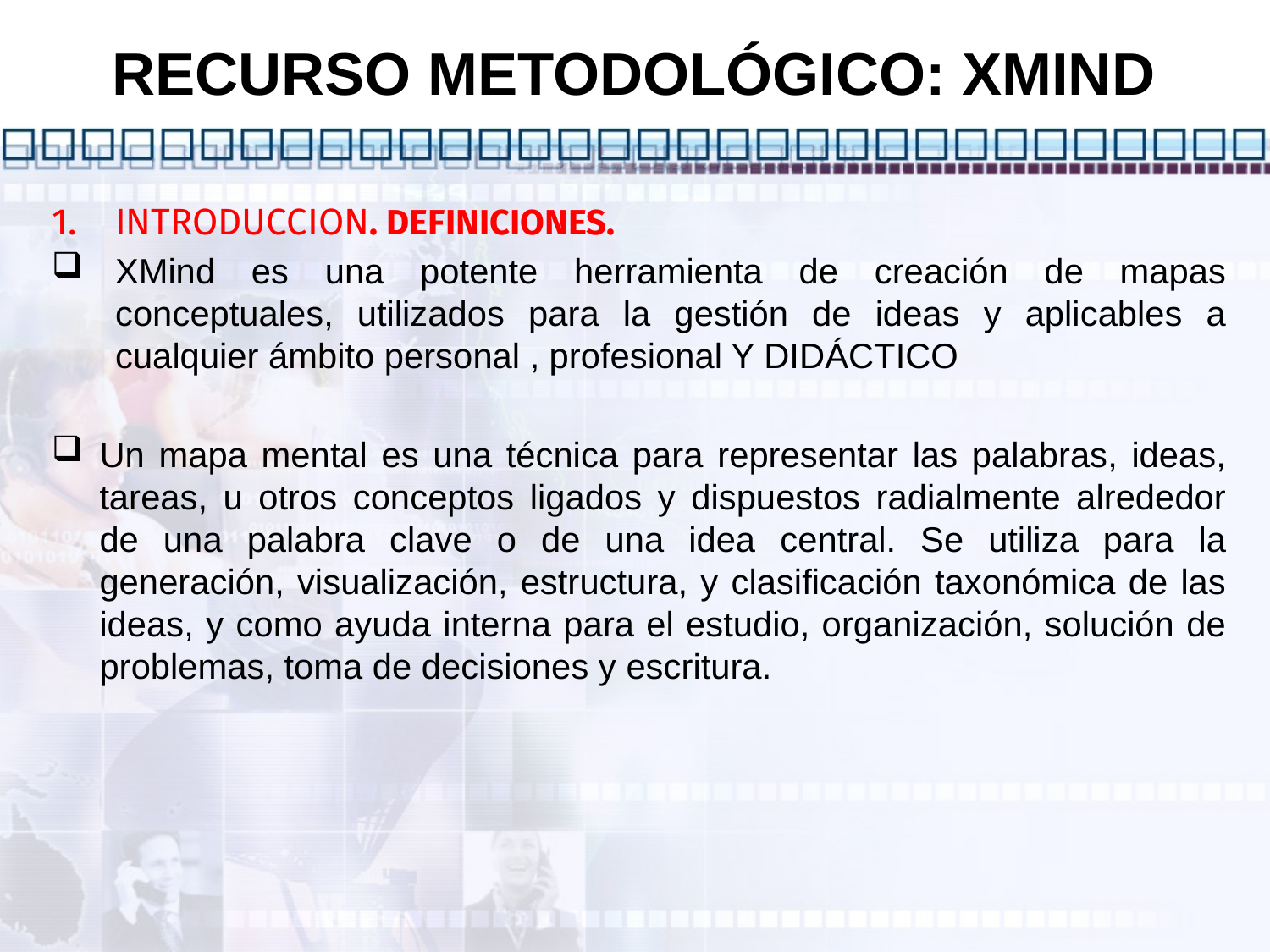

# RECURSO METODOLÓGICO: XMIND
INTRODUCCION. DEFINICIONES.
XMind es una potente herramienta de creación de mapas conceptuales, utilizados para la gestión de ideas y aplicables a cualquier ámbito personal , profesional Y DIDÁCTICO

Un mapa mental es una técnica para representar las palabras, ideas, tareas, u otros conceptos ligados y dispuestos radialmente alrededor de una palabra clave o de una idea central. Se utiliza para la generación, visualización, estructura, y clasificación taxonómica de las ideas, y como ayuda interna para el estudio, organización, solución de problemas, toma de decisiones y escritura.